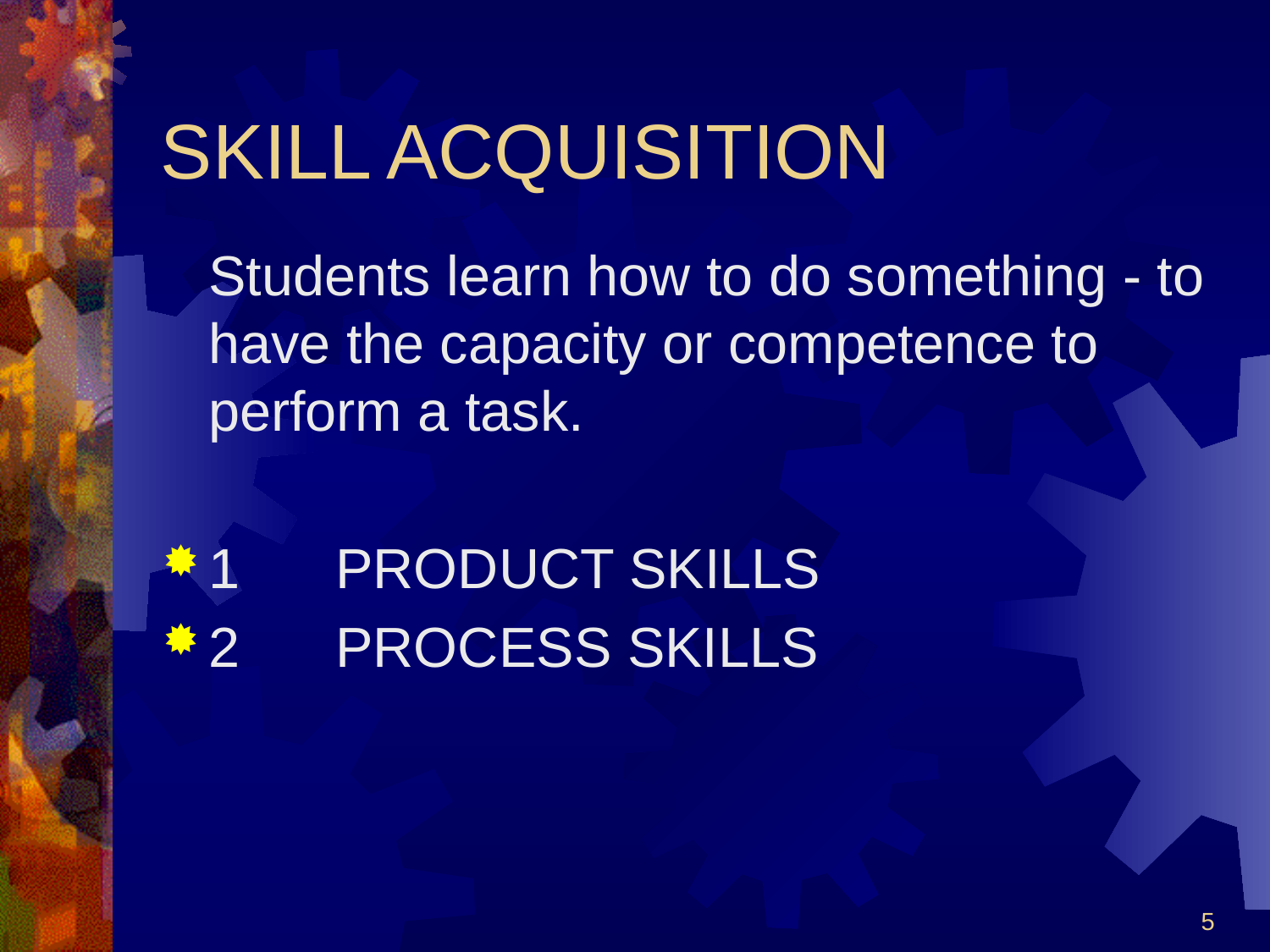

# SKILL ACQUISITION
	Students learn how to do something - to have the capacity or competence to perform a task.

1	PRODUCT SKILLS
2	PROCESS SKILLS

5